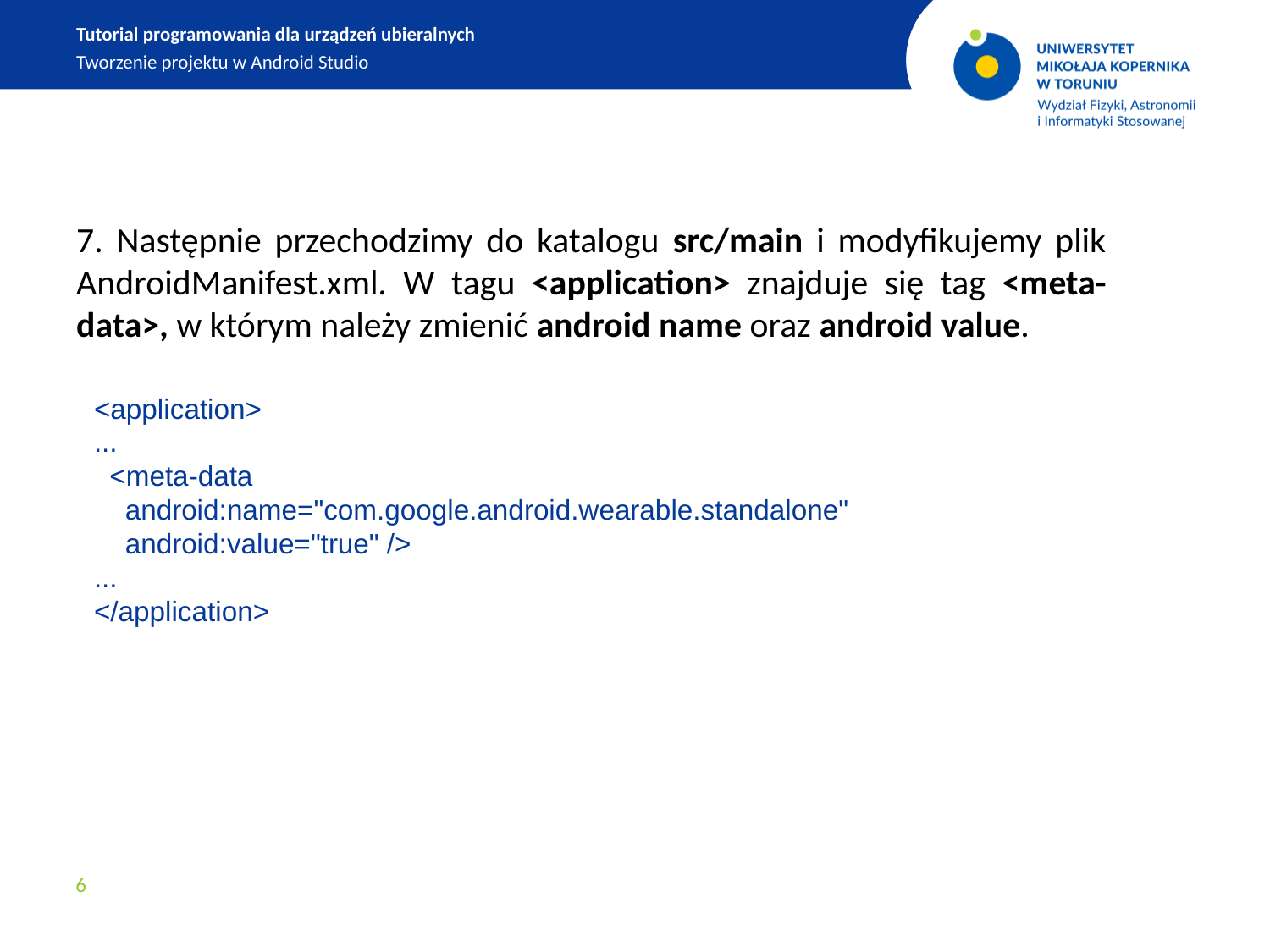

Tutorial programowania dla urządzeń ubieralnych

Tworzenie projektu w Android Studio

7. Następnie przechodzimy do katalogu src/main i modyfikujemy plik AndroidManifest.xml. W tagu <application> znajduje się tag <meta-data>, w którym należy zmienić android name oraz android value.

<application>
...
  <meta-data
    android:name="com.google.android.wearable.standalone"
    android:value="true" />
...
</application>